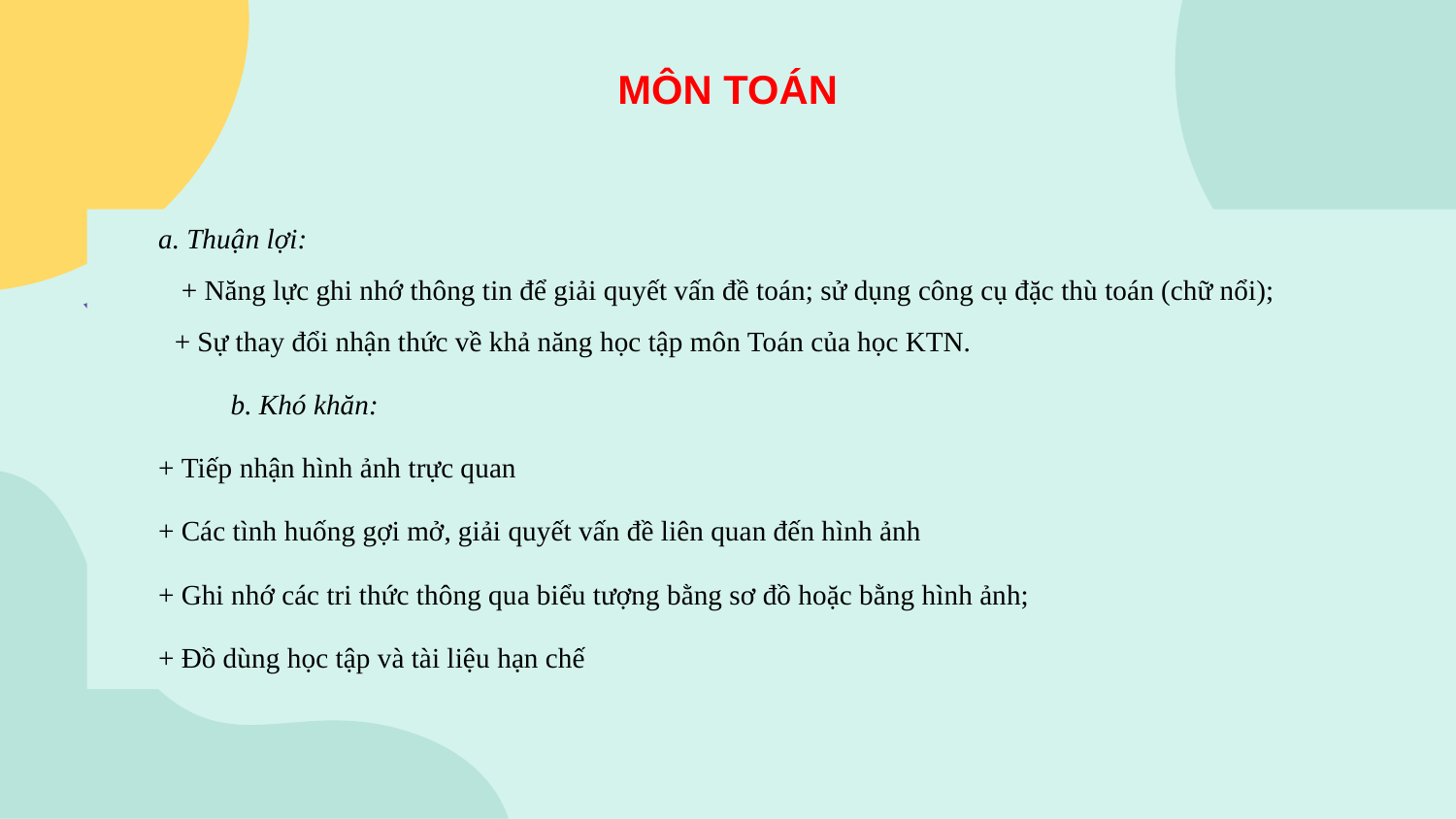

MÔN TOÁN
a. Thuận lợi:
 + Năng lực ghi nhớ thông tin để giải quyết vấn đề toán; sử dụng công cụ đặc thù toán (chữ nổi);
+ Sự thay đổi nhận thức về khả năng học tập môn Toán của học KTN.
        b. Khó khăn:
+ Tiếp nhận hình ảnh trực quan
+ Các tình huống gợi mở, giải quyết vấn đề liên quan đến hình ảnh
+ Ghi nhớ các tri thức thông qua biểu tượng bằng sơ đồ hoặc bằng hình ảnh;
+ Đồ dùng học tập và tài liệu hạn chế